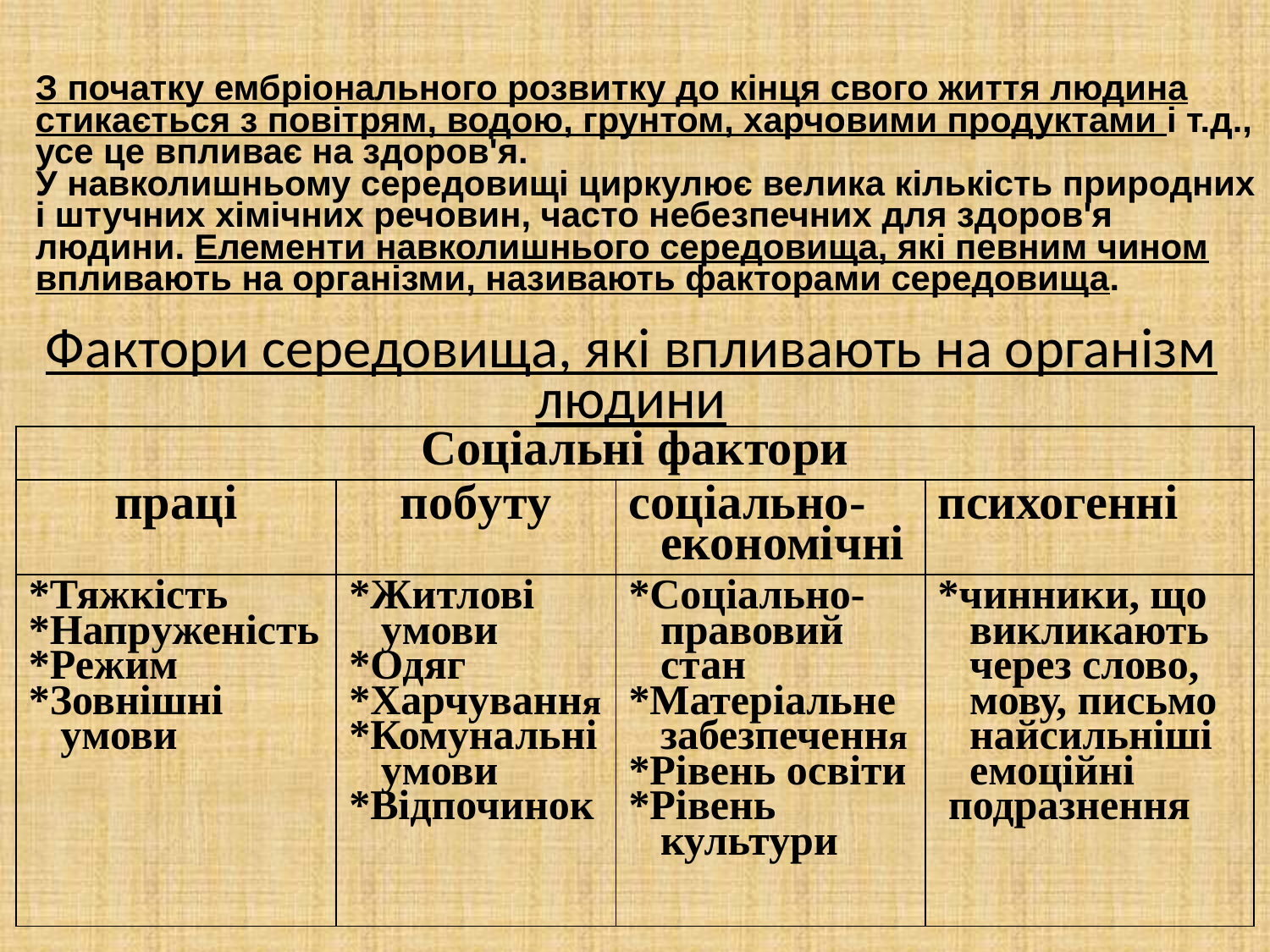

З початку ембріонального розвитку до кінця свого життя людина стикається з повітрям, водою, грунтом, харчовими продуктами і т.д., усе це впливає на здоров'я.
У навколишньому середовищі циркулює велика кількість природних і штучних хімічних речовин, часто небезпечних для здоров'я людини. Елементи навколишнього середовища, які певним чином впливають на організми, називають факторами середовища.
Фактори середовища, які впливають на організм людини
| Соціальні фактори |  |  |  |
| --- | --- | --- | --- |
| праці | побуту | соціально-економічні | психогенні |
| \*Тяжкість \*Напруженість \*Режим \*Зовнішні умови | \*Житлові умови \*Одяг \*Харчування \*Комунальні умови \*Відпочинок | \*Соціально-правовий стан \*Матеріальне забезпечення \*Рівень освіти \*Рівень культури | \*чинники, що викликають через слово, мову, письмо найсильніші емоційні подразнення |